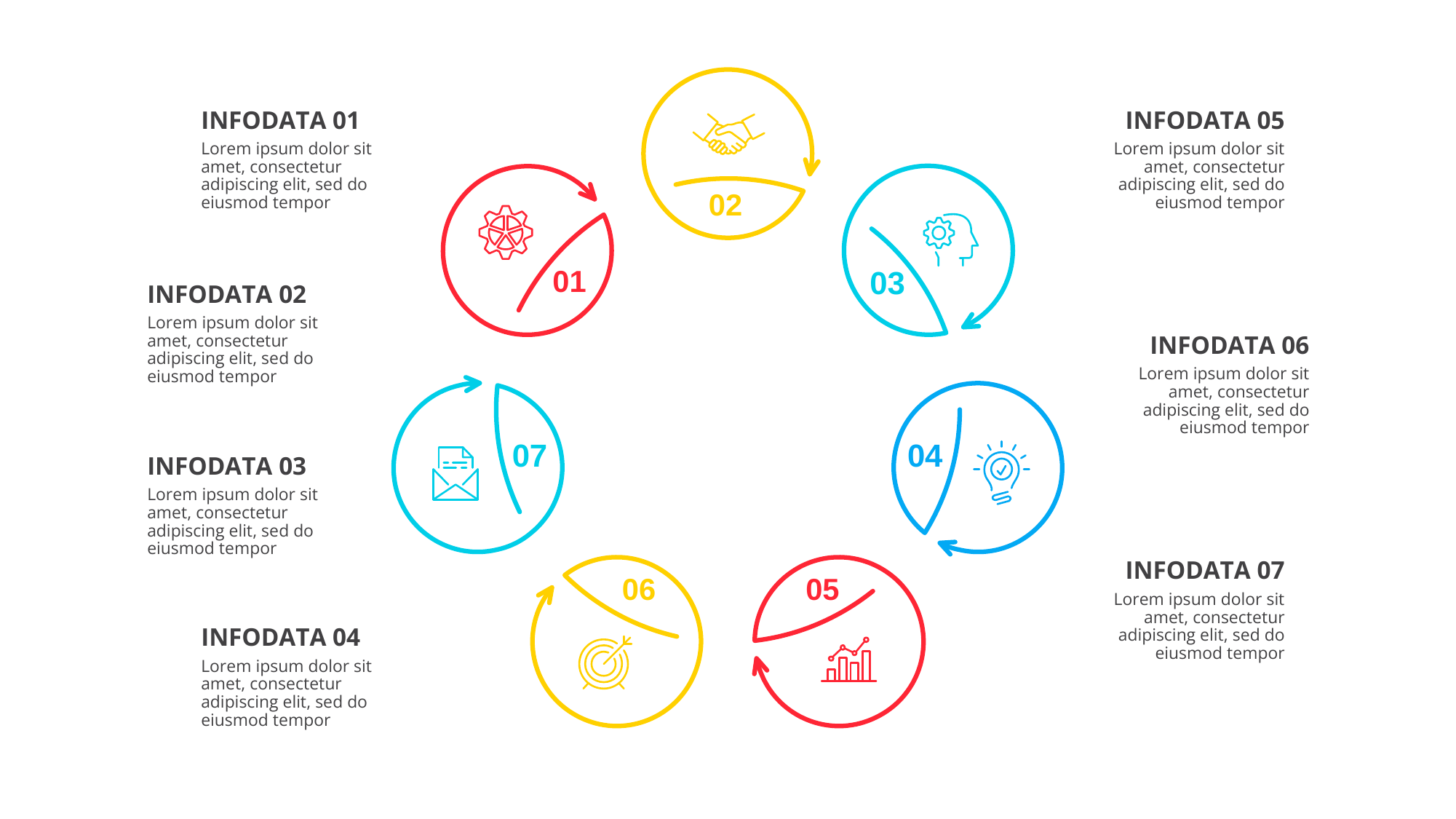

INFODATA 01
INFODATA 05

Lorem ipsum dolor sit amet, consectetur adipiscing elit, sed do eiusmod tempor

Lorem ipsum dolor sit amet, consectetur adipiscing elit, sed do eiusmod tempor

02

01
03
INFODATA 02
Lorem ipsum dolor sit amet, consectetur adipiscing elit, sed do eiusmod tempor

INFODATA 06
Lorem ipsum dolor sit amet, consectetur adipiscing elit, sed do eiusmod tempor

07
04

INFODATA 03
Lorem ipsum dolor sit amet, consectetur adipiscing elit, sed do eiusmod tempor

INFODATA 07
06
05
Lorem ipsum dolor sit amet, consectetur adipiscing elit, sed do eiusmod tempor

INFODATA 04

Lorem ipsum dolor sit amet, consectetur adipiscing elit, sed do eiusmod tempor